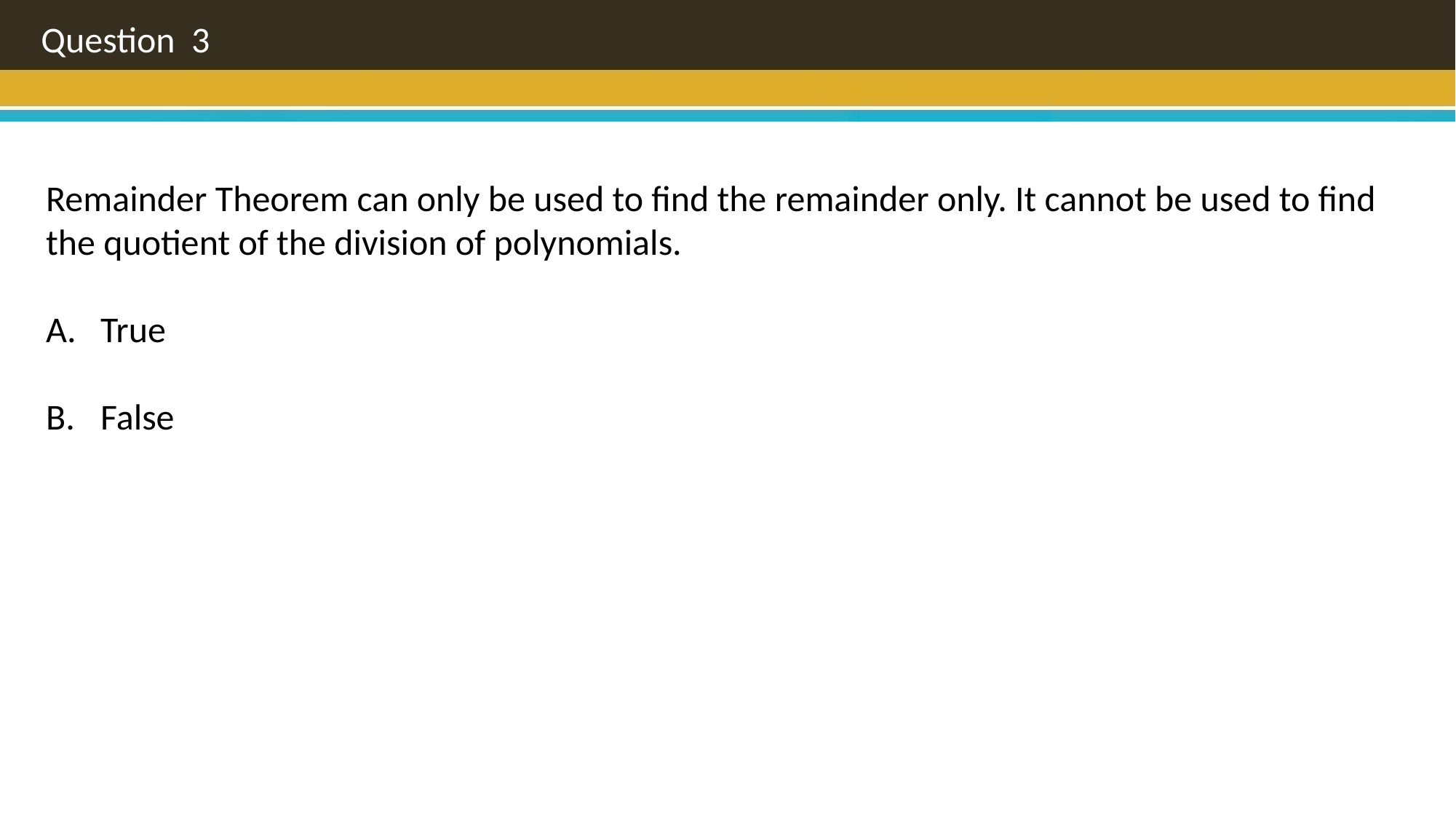

Question  3
Remainder Theorem can only be used to find the remainder only. It cannot be used to find the quotient of the division of polynomials.

True

False